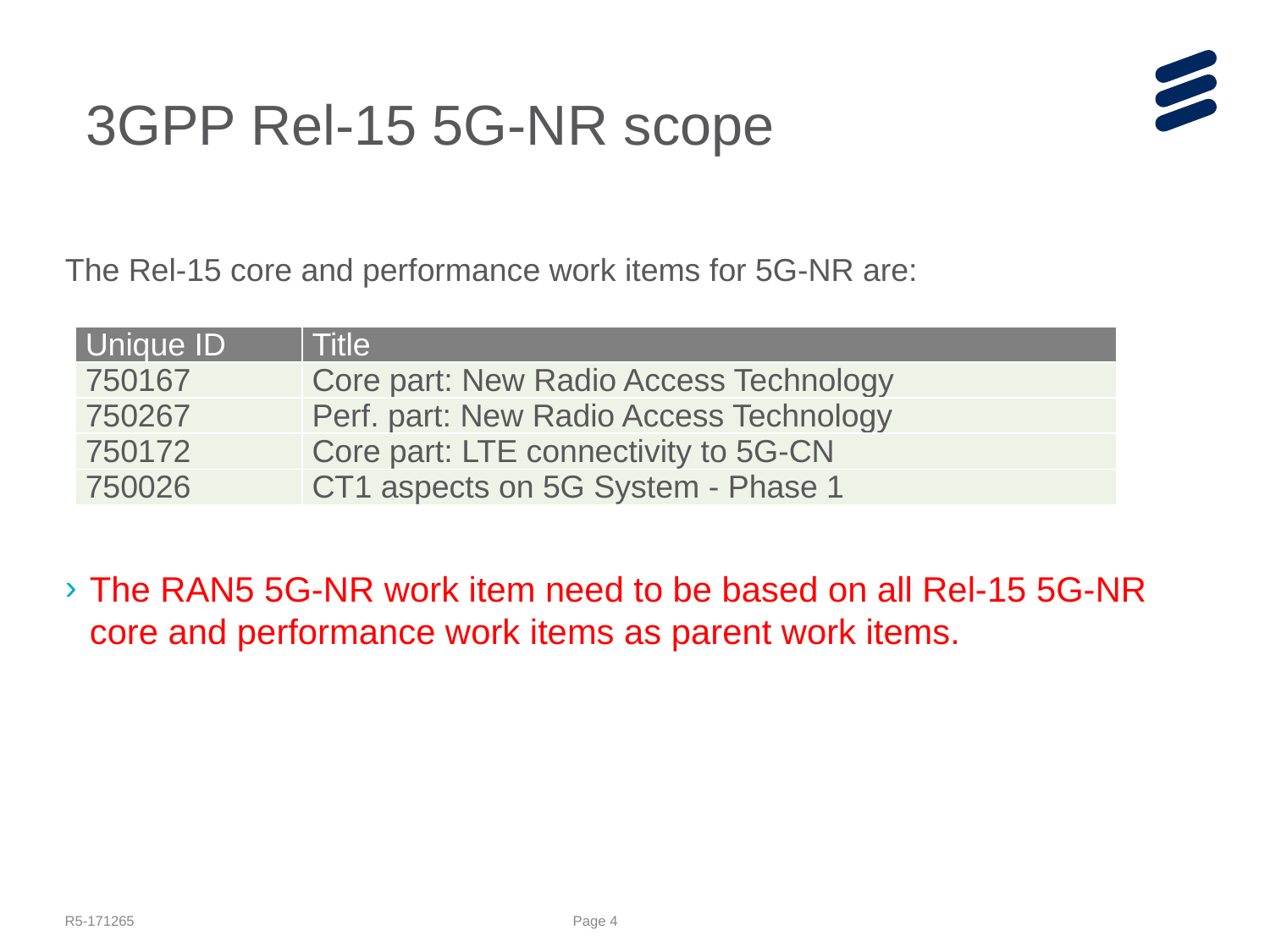

3GPP Rel-15 5G-NR scope
The Rel-15 core and performance work items for 5G-NR are:

The RAN5 5G-NR work item need to be based on all Rel-15 5G-NR core and performance work items as parent work items.
| Unique ID | Title |
| --- | --- |
| 750167 | Core part: New Radio Access Technology |
| 750267 | Perf. part: New Radio Access Technology |
| 750172 | Core part: LTE connectivity to 5G-CN |
| 750026 | CT1 aspects on 5G System - Phase 1 |